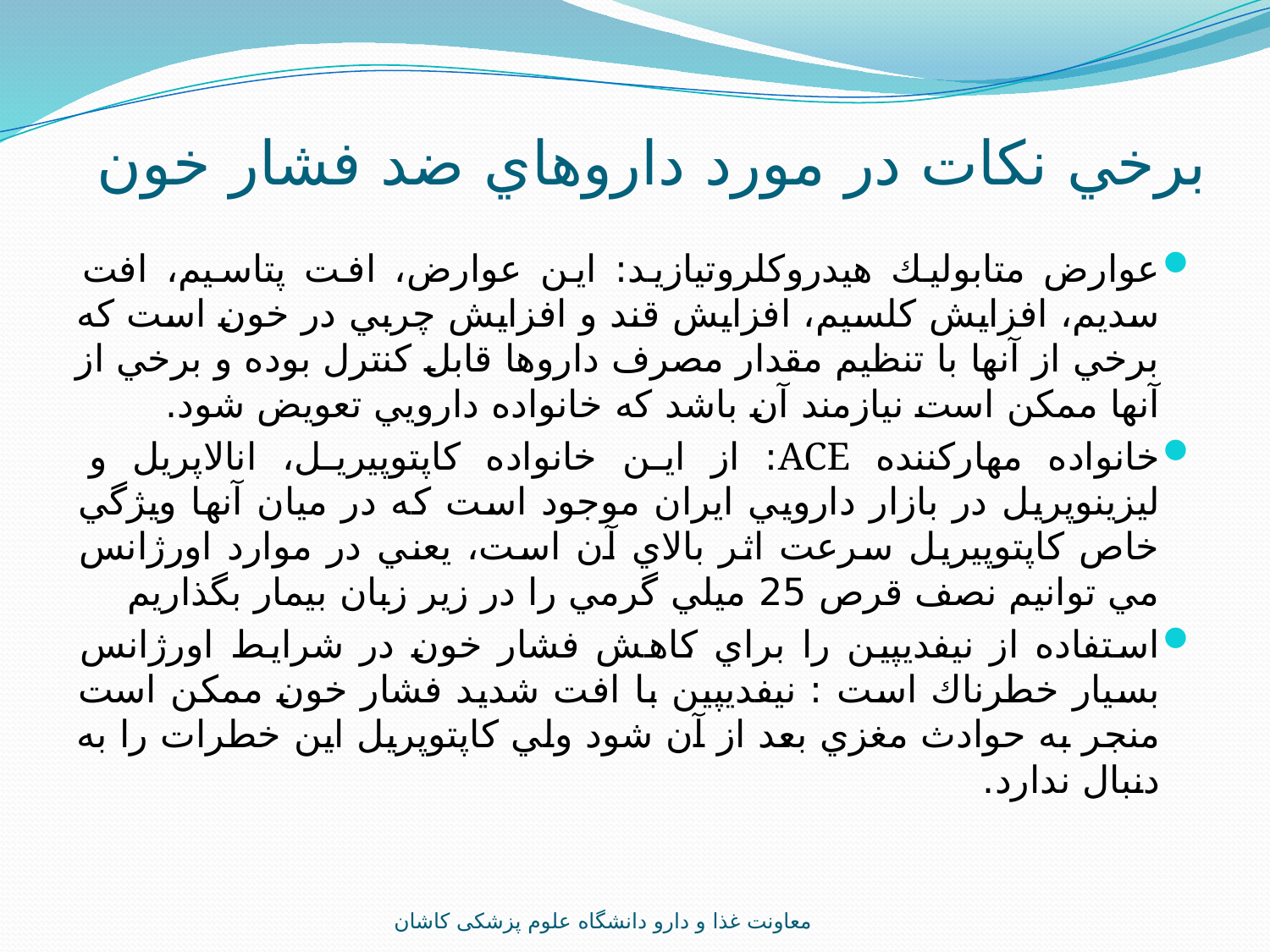

# برخي نكات در مورد داروهاي ضد فشار خون
عوارض متابوليك هيدروكلروتيازيد: اين عوارض، افت پتاسيم، افت سديم، افزايش كلسيم، افزايش قند و افزايش چربي در خون است كه برخي از آنها با تنظيم مقدار مصرف داروها قابل كنترل بوده و برخي از آنها ممكن است نيازمند آن باشد كه خانواده دارويي تعويض شود.
خانواده مهاركننده ACE: از اين خانواده كاپتوپيريل، انالاپريل و ليزينوپريل در بازار دارويي ايران موجود است كه در ميان آنها ويژگي خاص كاپتوپيريل سرعت اثر بالاي آن است، يعني در موارد اورژانس مي توانيم نصف قرص 25 ميلي گرمي را در زير زبان بيمار بگذاريم
استفاده از نيفديپين را براي كاهش فشار خون در شرايط اورژانس بسيار خطرناك است : نيفديپين با افت شديد فشار خون ممكن است منجر به حوادث مغزي بعد از آن شود ولي كاپتوپريل اين خطرات را به دنبال ندارد.
معاونت غذا و دارو دانشگاه علوم پزشکی کاشان